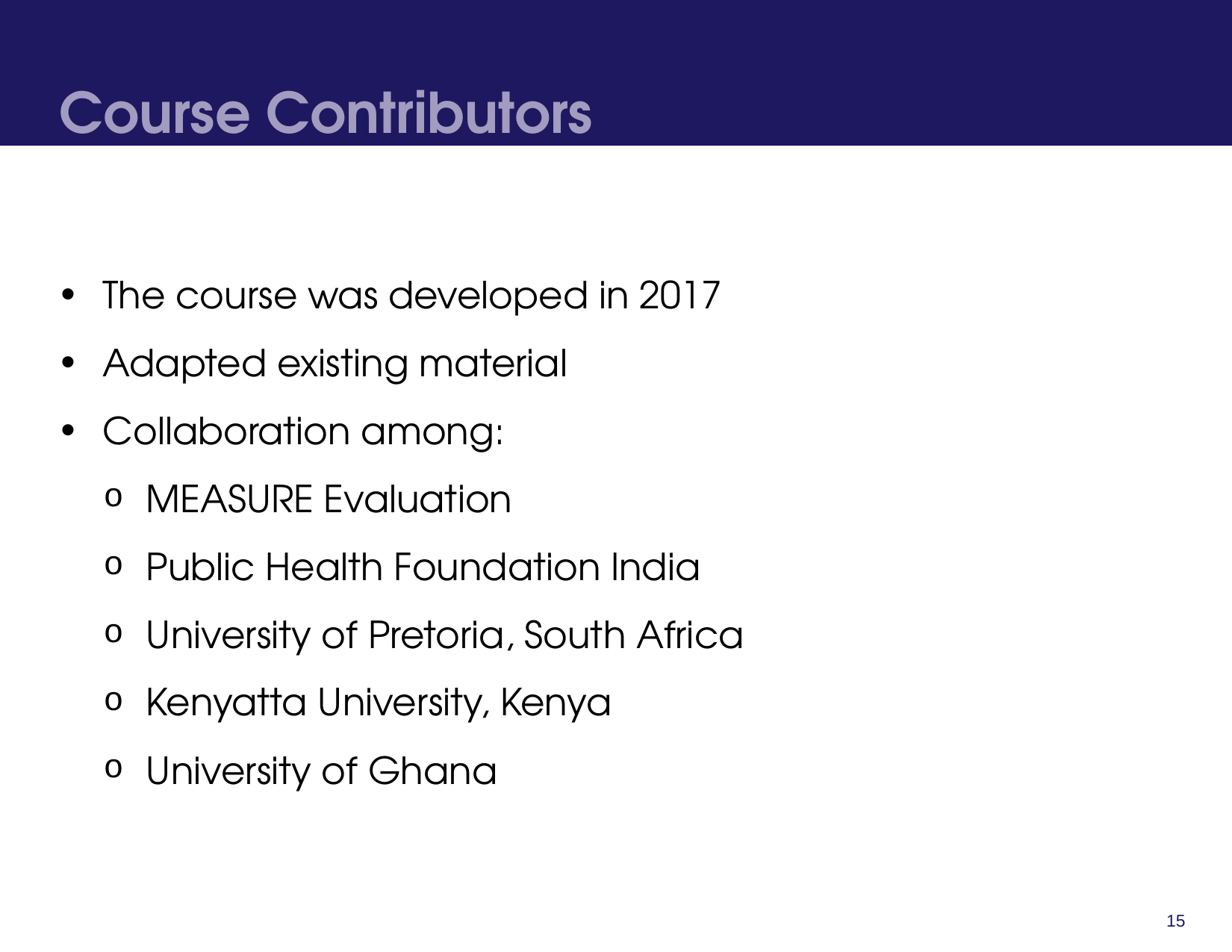

# Course Contributors
The course was developed in 2017
Adapted existing material
Collaboration among:
MEASURE Evaluation
Public Health Foundation India
University of Pretoria, South Africa
Kenyatta University, Kenya
University of Ghana
15